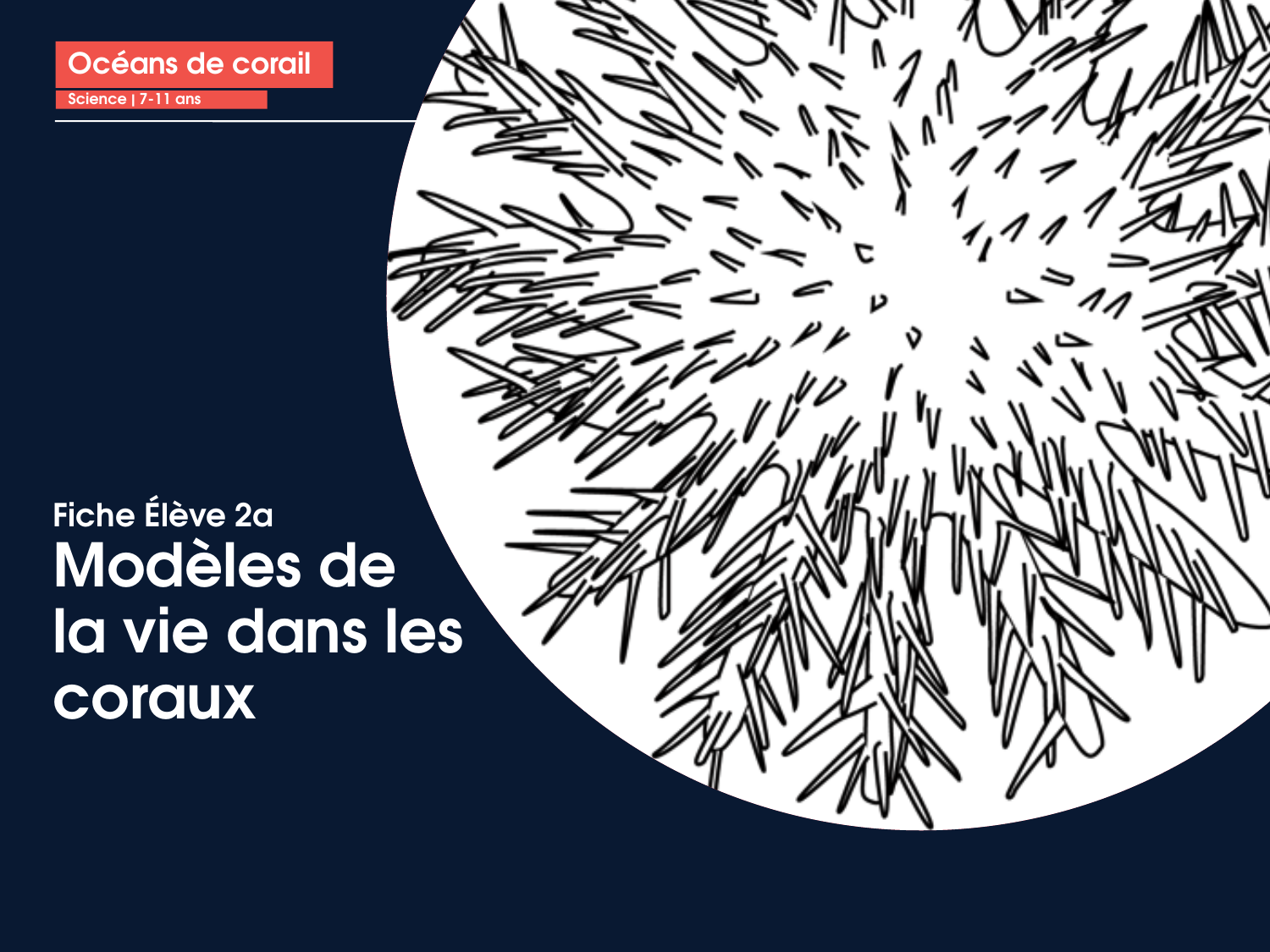

Océans de corail
Science | 7-11 ans
Fiche Élève 2a
Modèles de
la vie dans les coraux